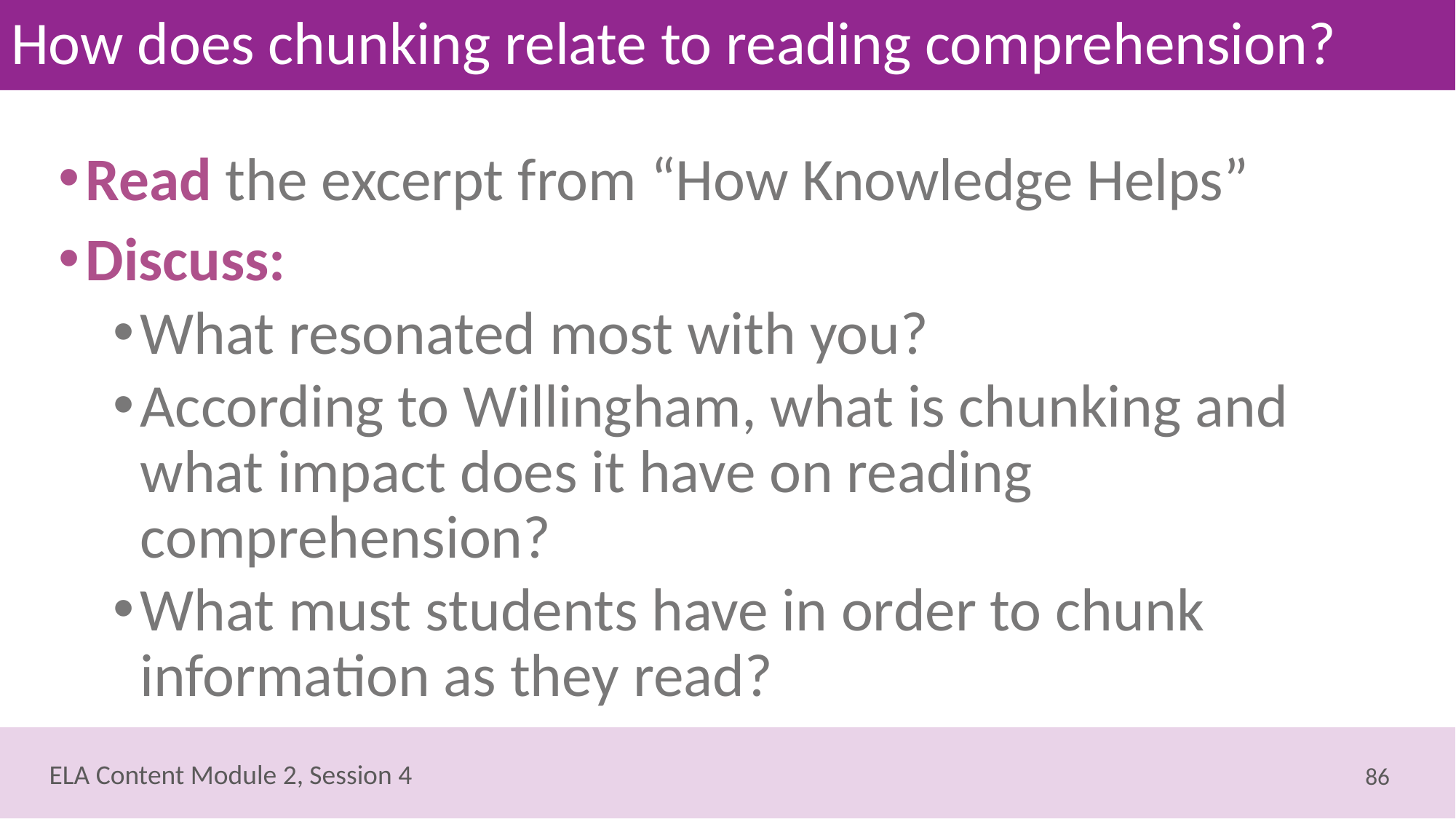

# How does chunking relate to reading comprehension?
Read the excerpt from “How Knowledge Helps”
Discuss:
What resonated most with you?
According to Willingham, what is chunking and what impact does it have on reading comprehension?
What must students have in order to chunk information as they read?

86